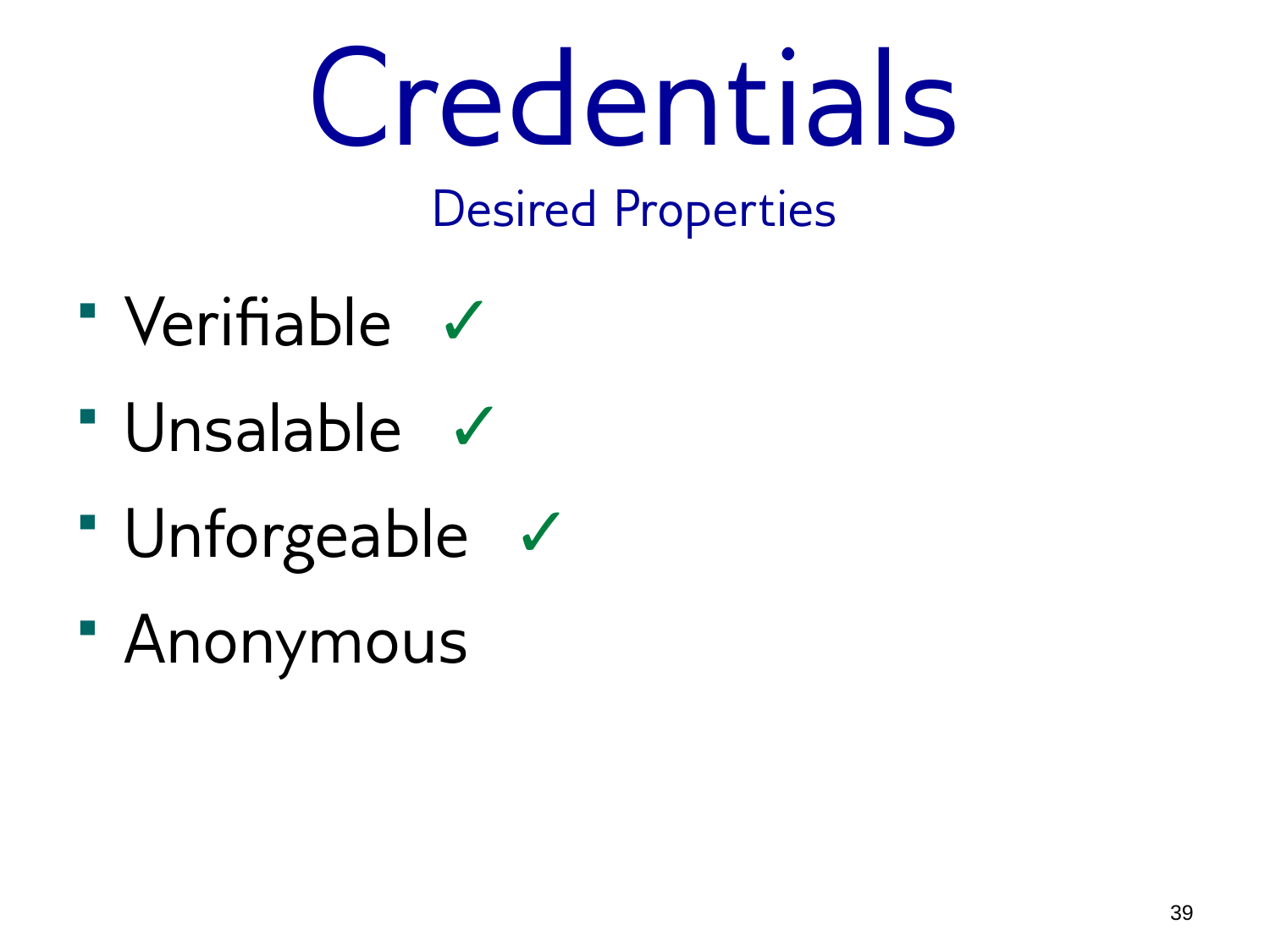

Credentials
Desired Properties
Verifiable  ✓
Unsalable  ✓
Unforgeable  ✓
Anonymous
39